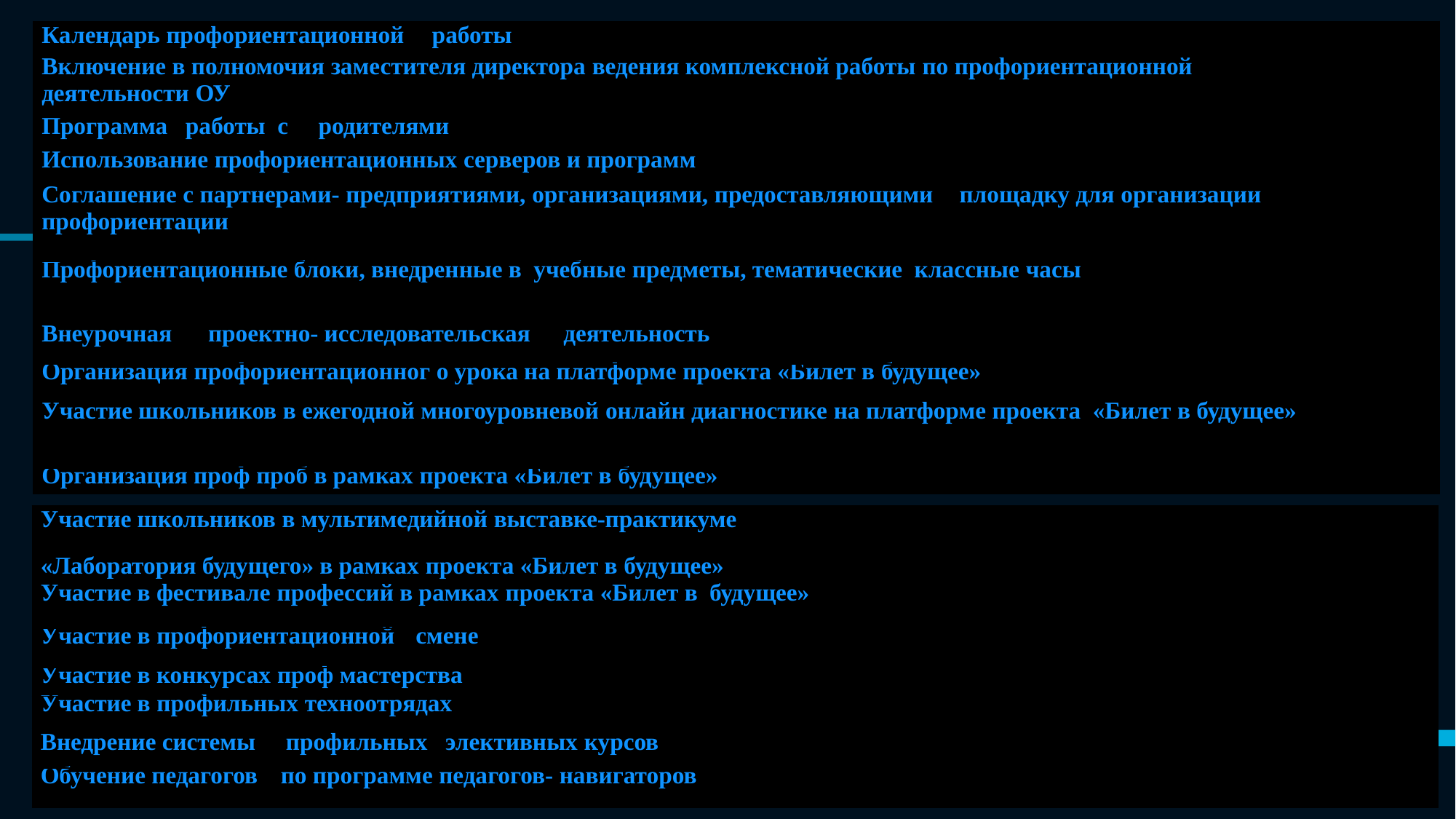

| Календарь профориентационной работы |
| --- |
| Включение в полномочия заместителя директора ведения комплексной работы по профориентационной деятельности ОУ |
| Программа работы с родителями |
| Использование профориентационных серверов и программ |
| Соглашение с партнерами- предприятиями, организациями, предоставляющими площадку для организации профориентации |
| Профориентационные блоки, внедренные в учебные предметы, тематические классные часы |
| Внеурочная проектно- исследовательская деятельность |
| Организация профориентационног о урока на платформе проекта «Билет в будущее» |
| Участие школьников в ежегодной многоуровневой онлайн диагностике на платформе проекта «Билет в будущее» |
| Организация проф проб в рамках проекта «Билет в будущее» |
#

| Участие школьников в мультимедийной выставке-практикуме «Лаборатория будущего» в рамках проекта «Билет в будущее» |
| --- |
| Участие в фестивале профессий в рамках проекта «Билет в будущее» |
| Участие в профориентационной смене |
| Участие в конкурсах проф мастерства |
| Участие в профильных техноотрядах |
| Внедрение системы профильных элективных курсов |
| Обучение педагогов по программе педагогов- навигаторов |